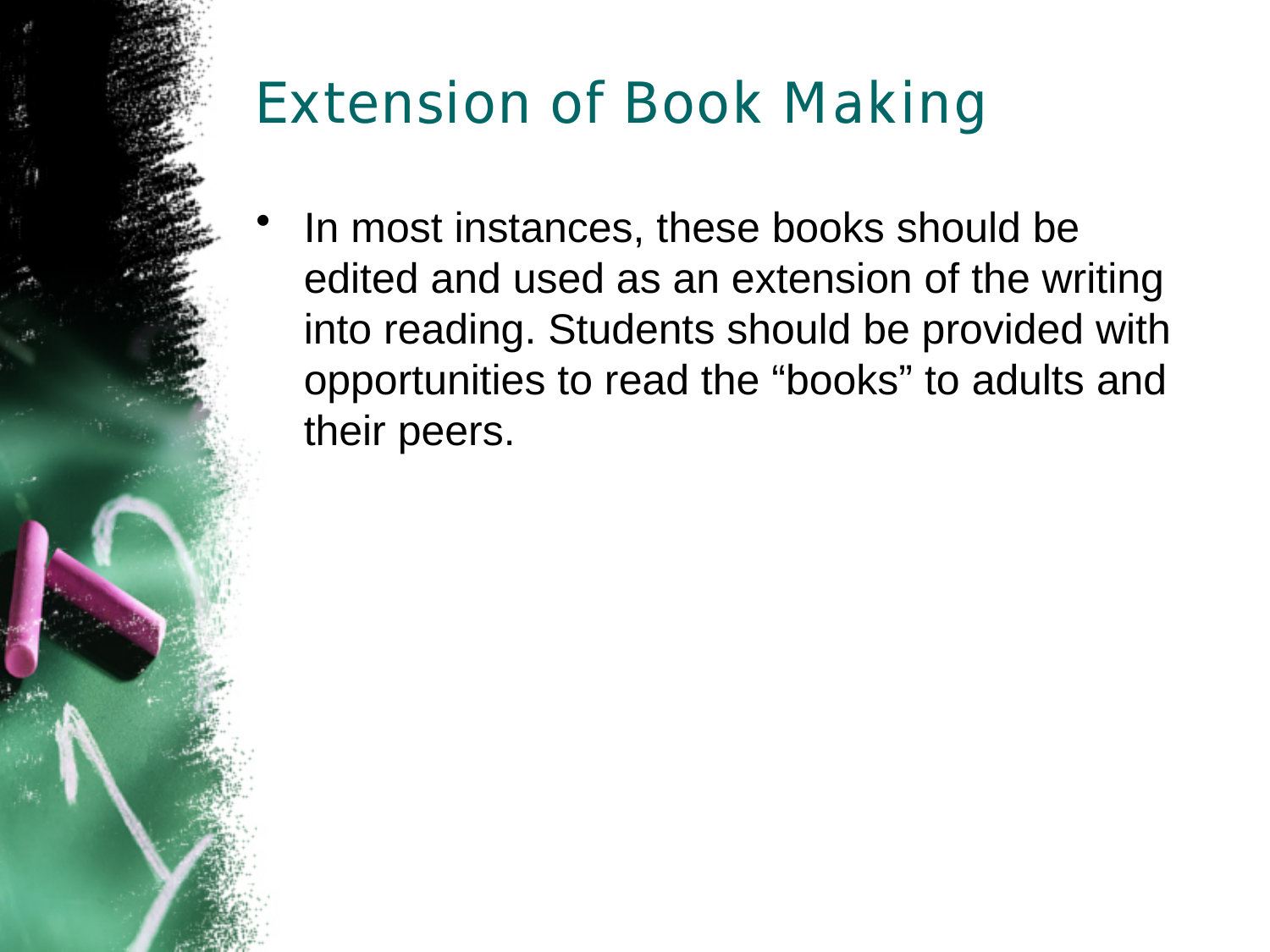

# Extension of Book Making
In most instances, these books should be edited and used as an extension of the writing into reading. Students should be provided with opportunities to read the “books” to adults and their peers.